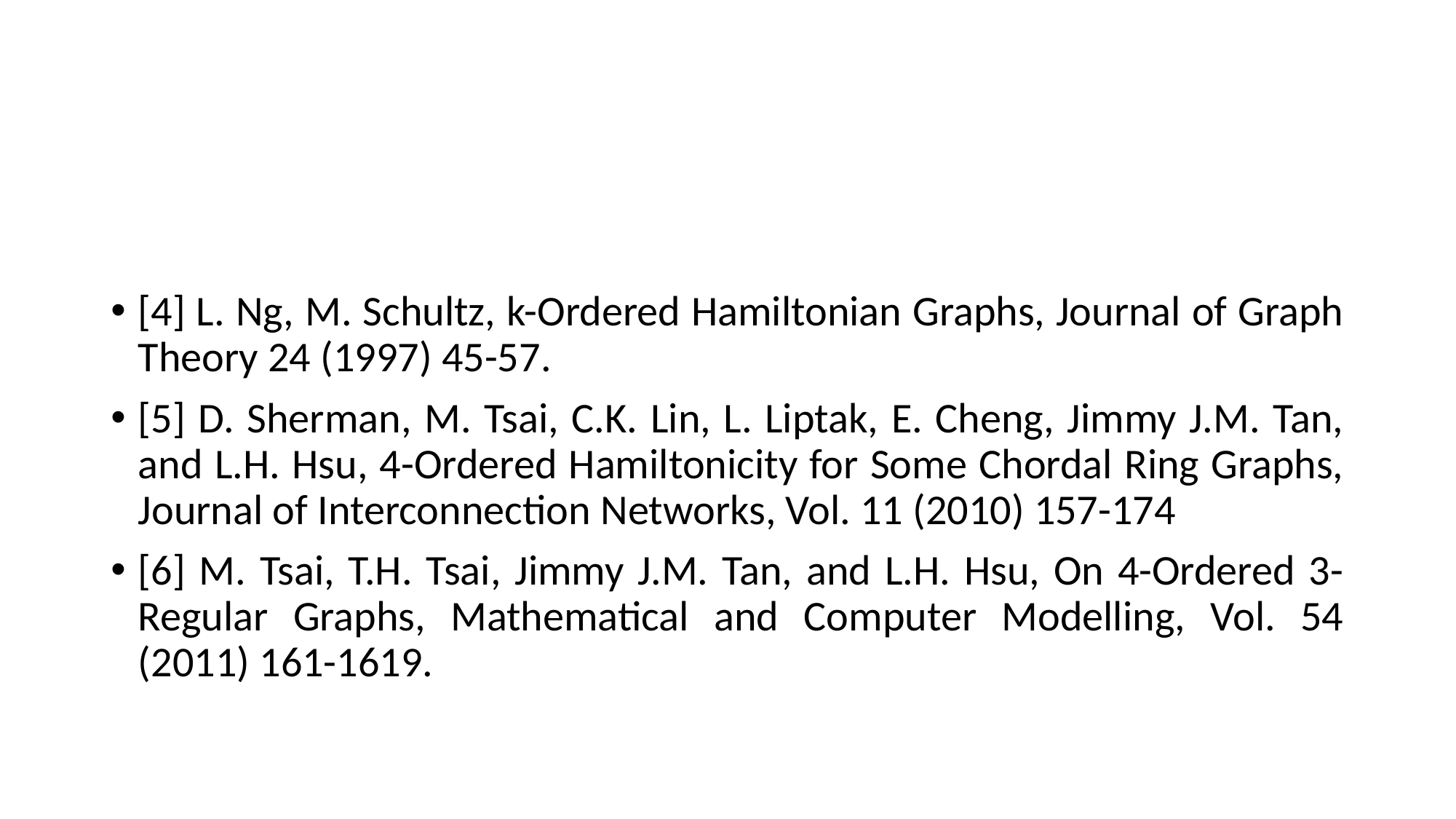

#

[4] L. Ng, M. Schultz, k-Ordered Hamiltonian Graphs, Journal of Graph Theory 24 (1997) 45-57.
[5] D. Sherman, M. Tsai, C.K. Lin, L. Liptak, E. Cheng, Jimmy J.M. Tan, and L.H. Hsu, 4-Ordered Hamiltonicity for Some Chordal Ring Graphs, Journal of Interconnection Networks, Vol. 11 (2010) 157-174
[6] M. Tsai, T.H. Tsai, Jimmy J.M. Tan, and L.H. Hsu, On 4-Ordered 3-Regular Graphs, Mathematical and Computer Modelling, Vol. 54 (2011) 161-1619.